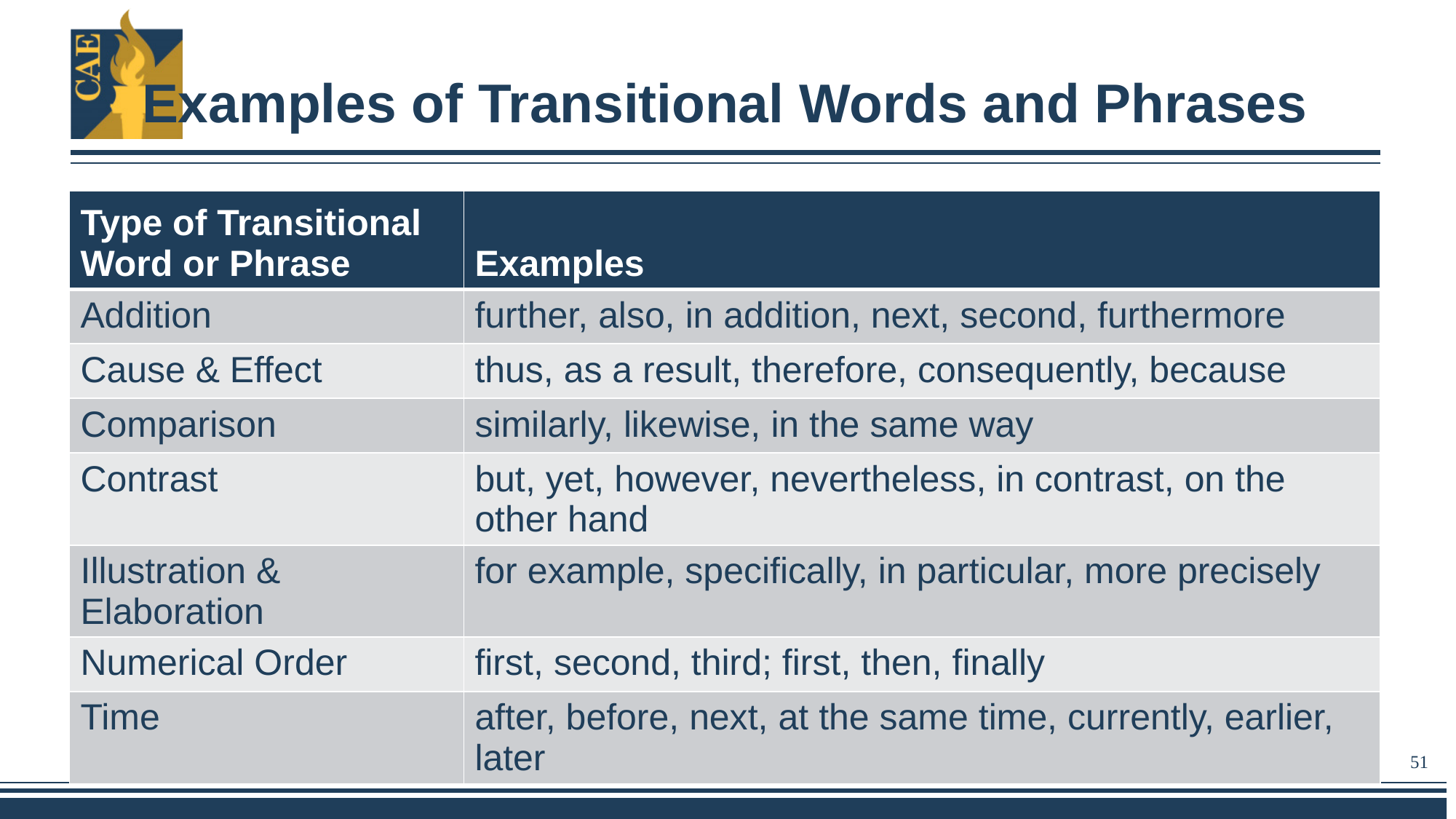

# Examples of Transitional Words and Phrases
| Type of Transitional Word or Phrase | Examples |
| --- | --- |
| Addition | further, also, in addition, next, second, furthermore |
| Cause & Effect | thus, as a result, therefore, consequently, because |
| Comparison | similarly, likewise, in the same way |
| Contrast | but, yet, however, nevertheless, in contrast, on the other hand |
| Illustration & Elaboration | for example, specifically, in particular, more precisely |
| Numerical Order | first, second, third; first, then, finally |
| Time | after, before, next, at the same time, currently, earlier, later |
51